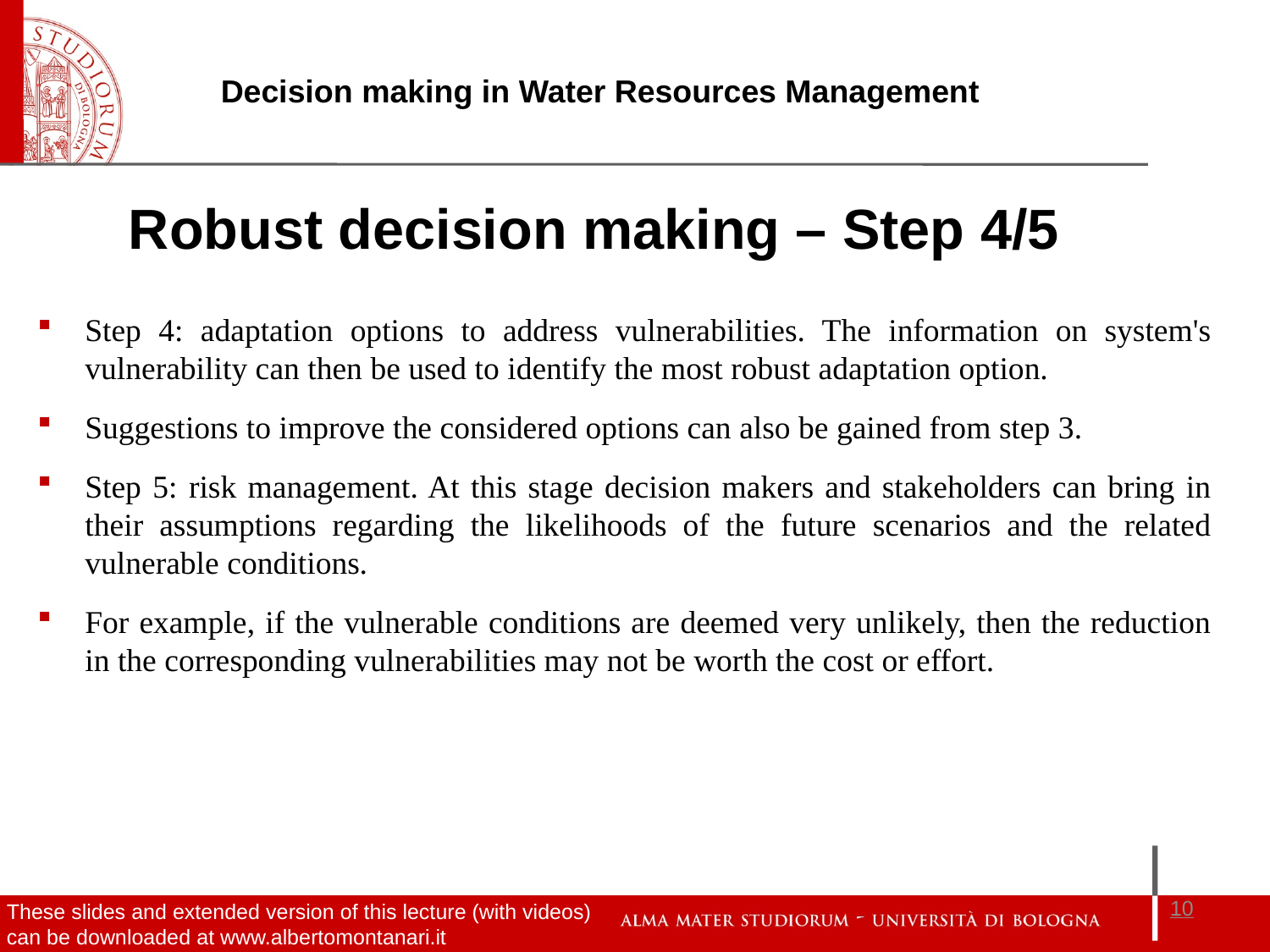

Robust decision making – Step 4/5
Step 4: adaptation options to address vulnerabilities. The information on system's vulnerability can then be used to identify the most robust adaptation option.
Suggestions to improve the considered options can also be gained from step 3.
Step 5: risk management. At this stage decision makers and stakeholders can bring in their assumptions regarding the likelihoods of the future scenarios and the related vulnerable conditions.
For example, if the vulnerable conditions are deemed very unlikely, then the reduction in the corresponding vulnerabilities may not be worth the cost or effort.
10